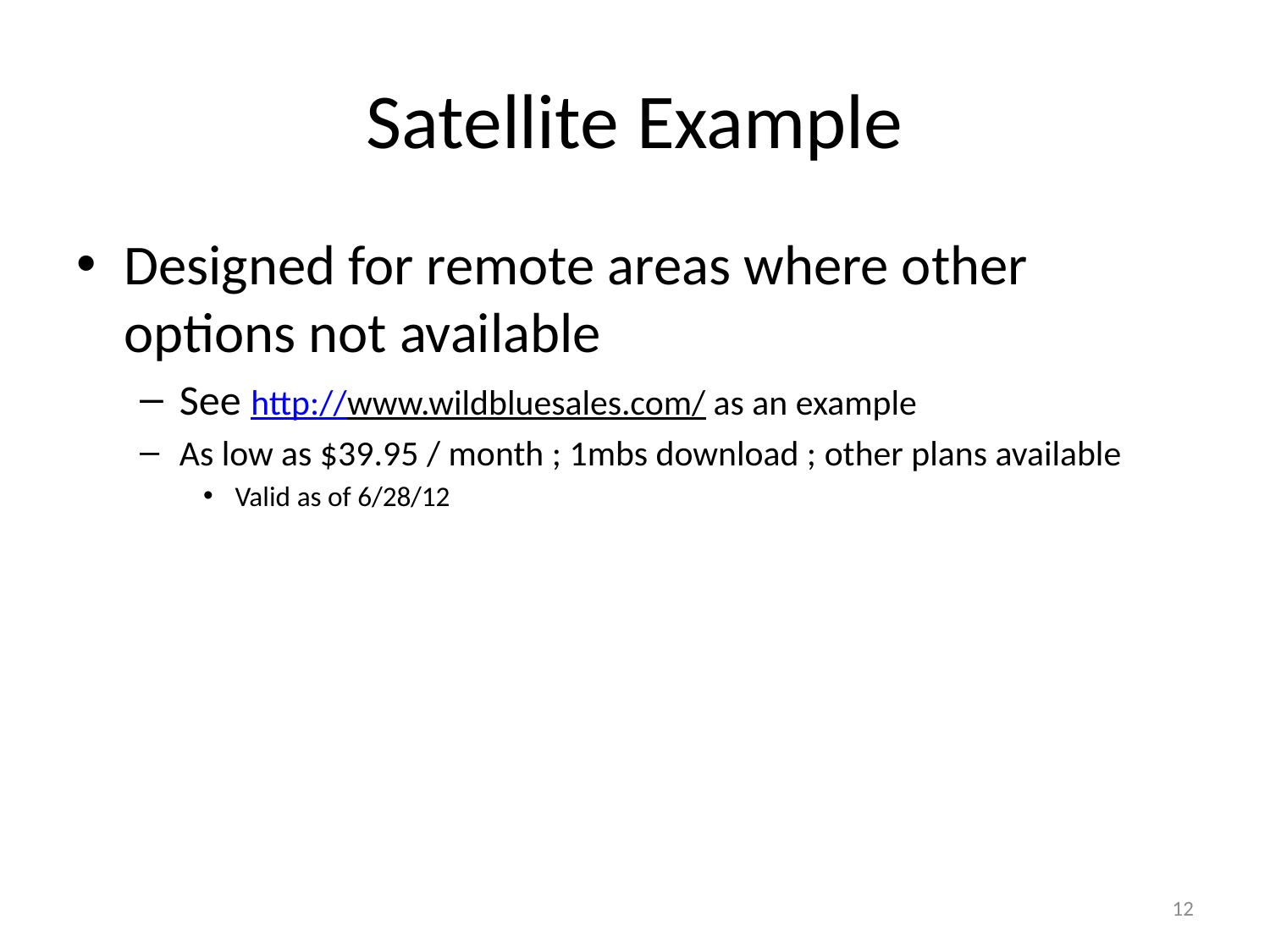

# Satellite Example
Designed for remote areas where other options not available
See http://www.wildbluesales.com/ as an example
As low as $39.95 / month ; 1mbs download ; other plans available
Valid as of 6/28/12
12